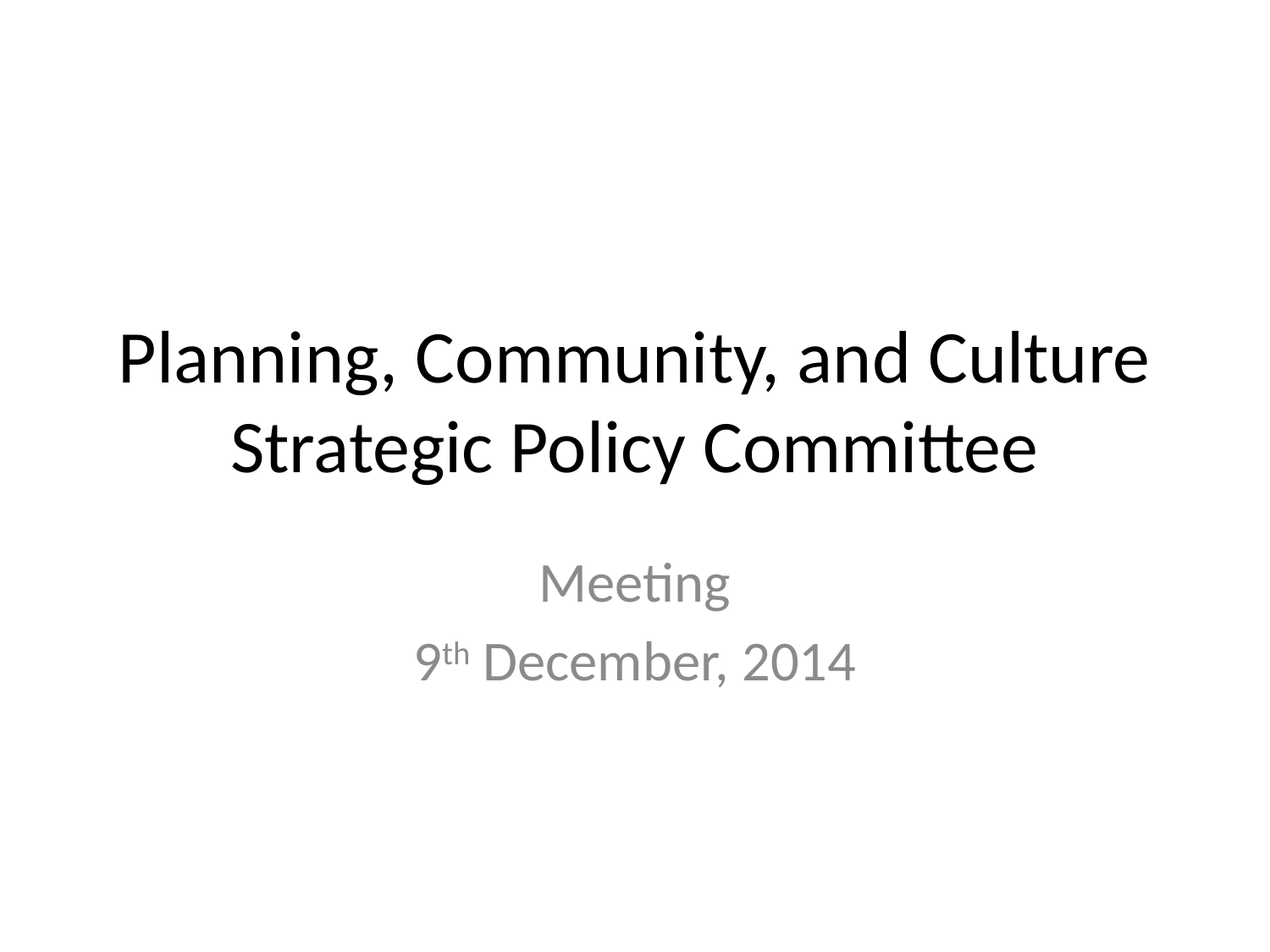

# Planning, Community, and Culture Strategic Policy Committee
Meeting
9th December, 2014